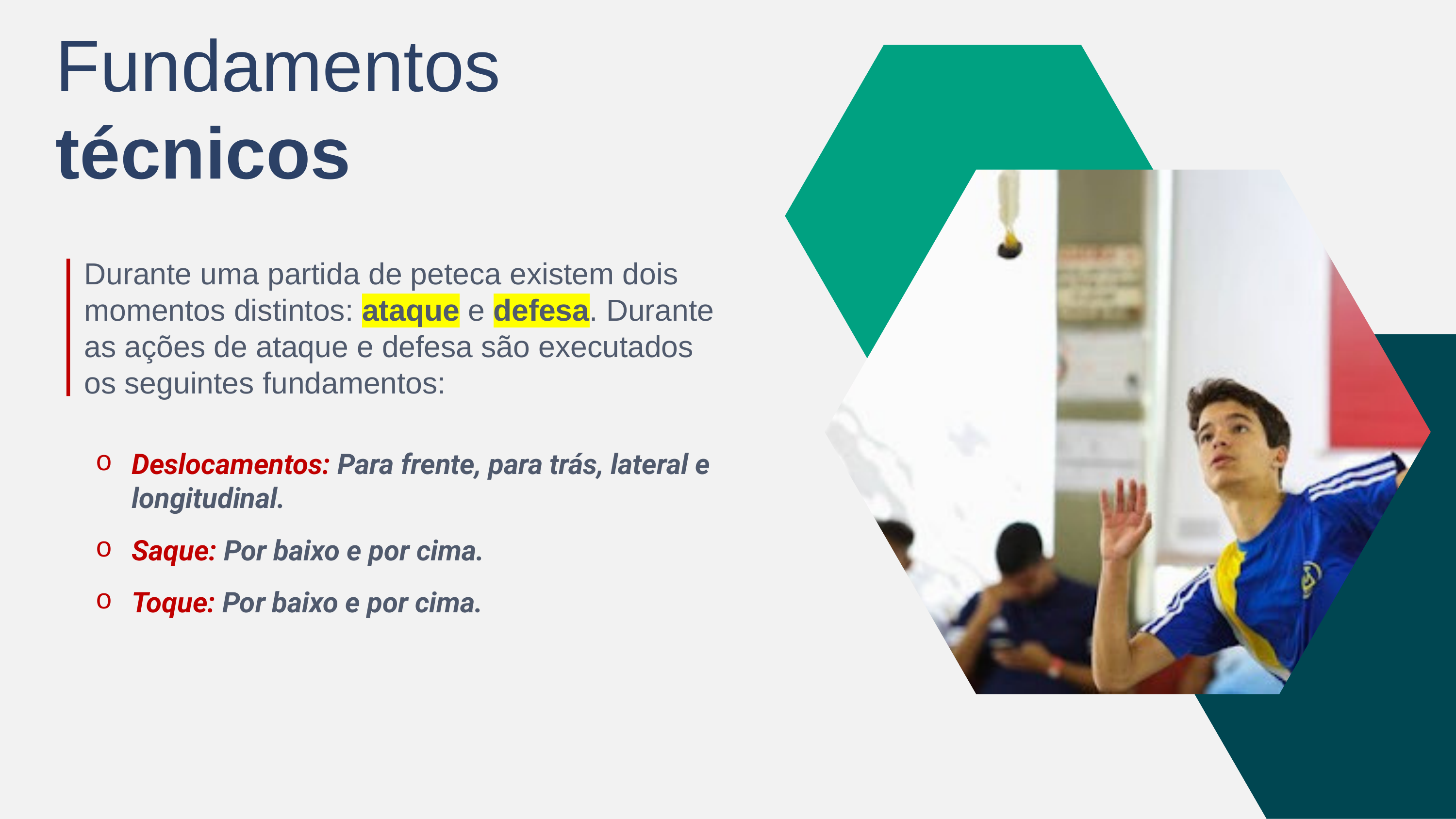

Fundamentos
técnicos

Durante uma partida de peteca existem dois momentos distintos: ataque e defesa. Durante as ações de ataque e defesa são executados os seguintes fundamentos:

Deslocamentos: Para frente, para trás, lateral e longitudinal.
Saque: Por baixo e por cima.
Toque: Por baixo e por cima.